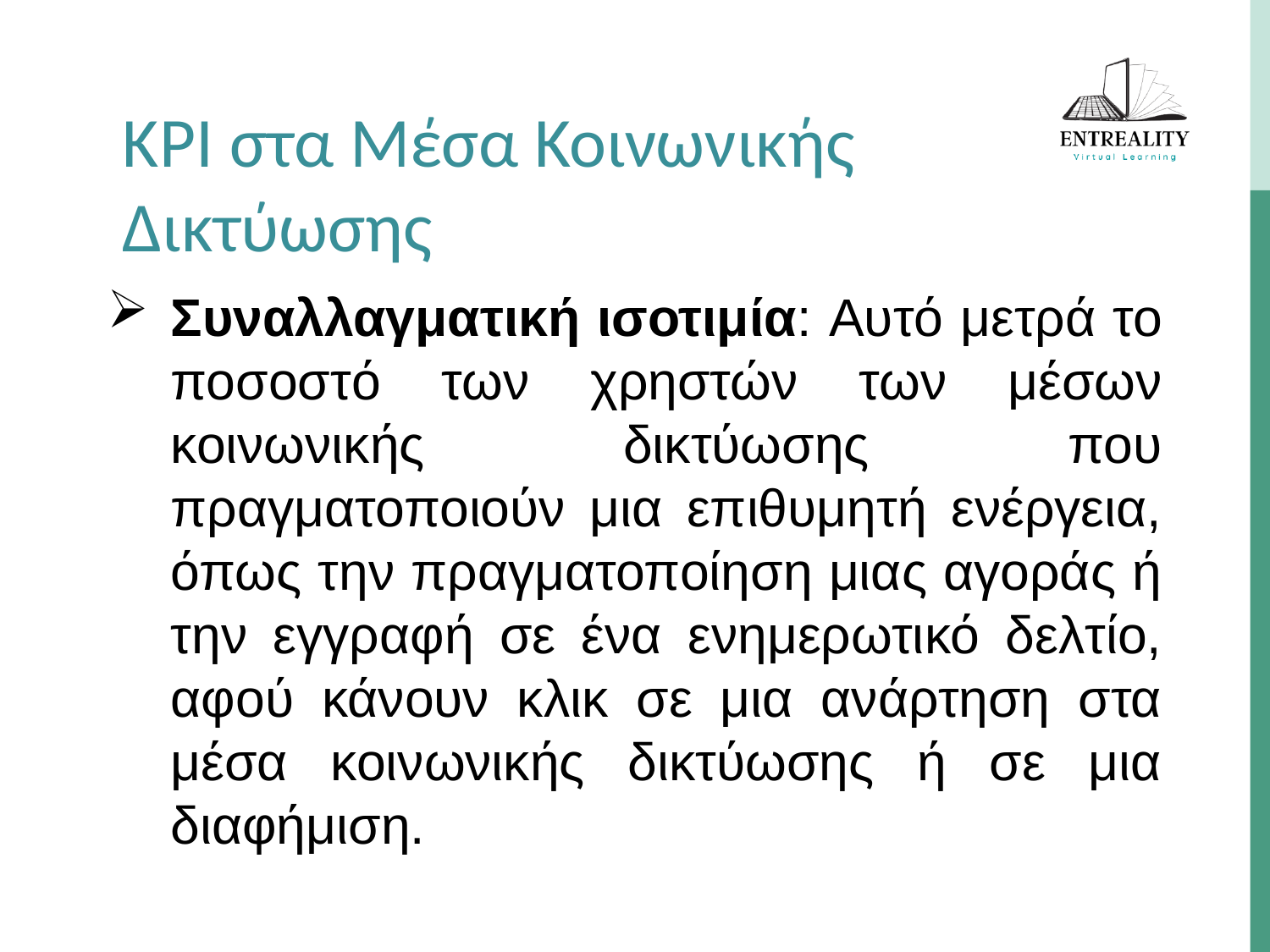

KPI στα Μέσα Κοινωνικής Δικτύωσης
Συναλλαγματική ισοτιμία: Αυτό μετρά το ποσοστό των χρηστών των μέσων κοινωνικής δικτύωσης που πραγματοποιούν μια επιθυμητή ενέργεια, όπως την πραγματοποίηση μιας αγοράς ή την εγγραφή σε ένα ενημερωτικό δελτίο, αφού κάνουν κλικ σε μια ανάρτηση στα μέσα κοινωνικής δικτύωσης ή σε μια διαφήμιση.